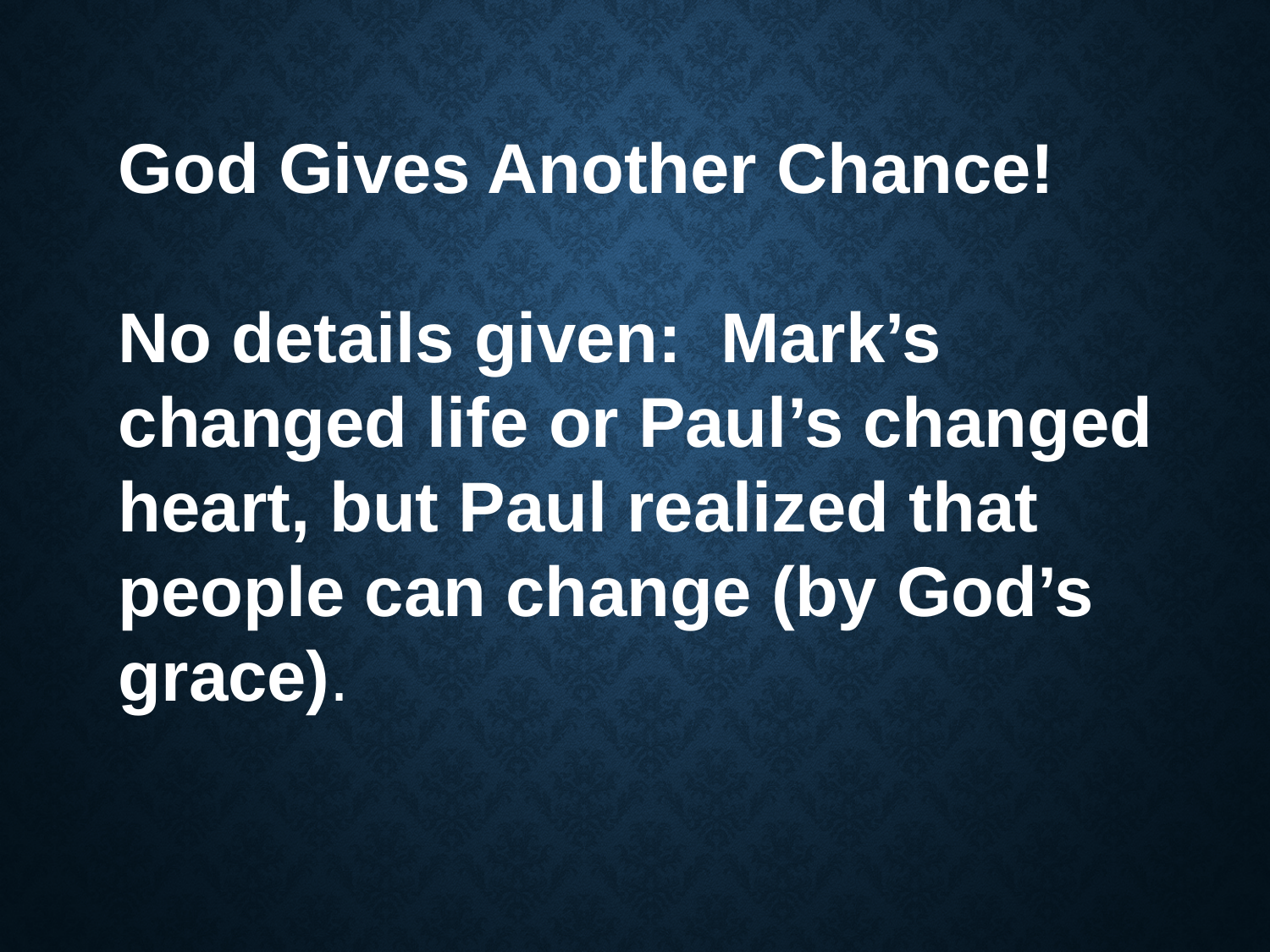

God Gives Another Chance!

No details given:  Mark’s changed life or Paul’s changed heart, but Paul realized that people can change (by God’s grace).